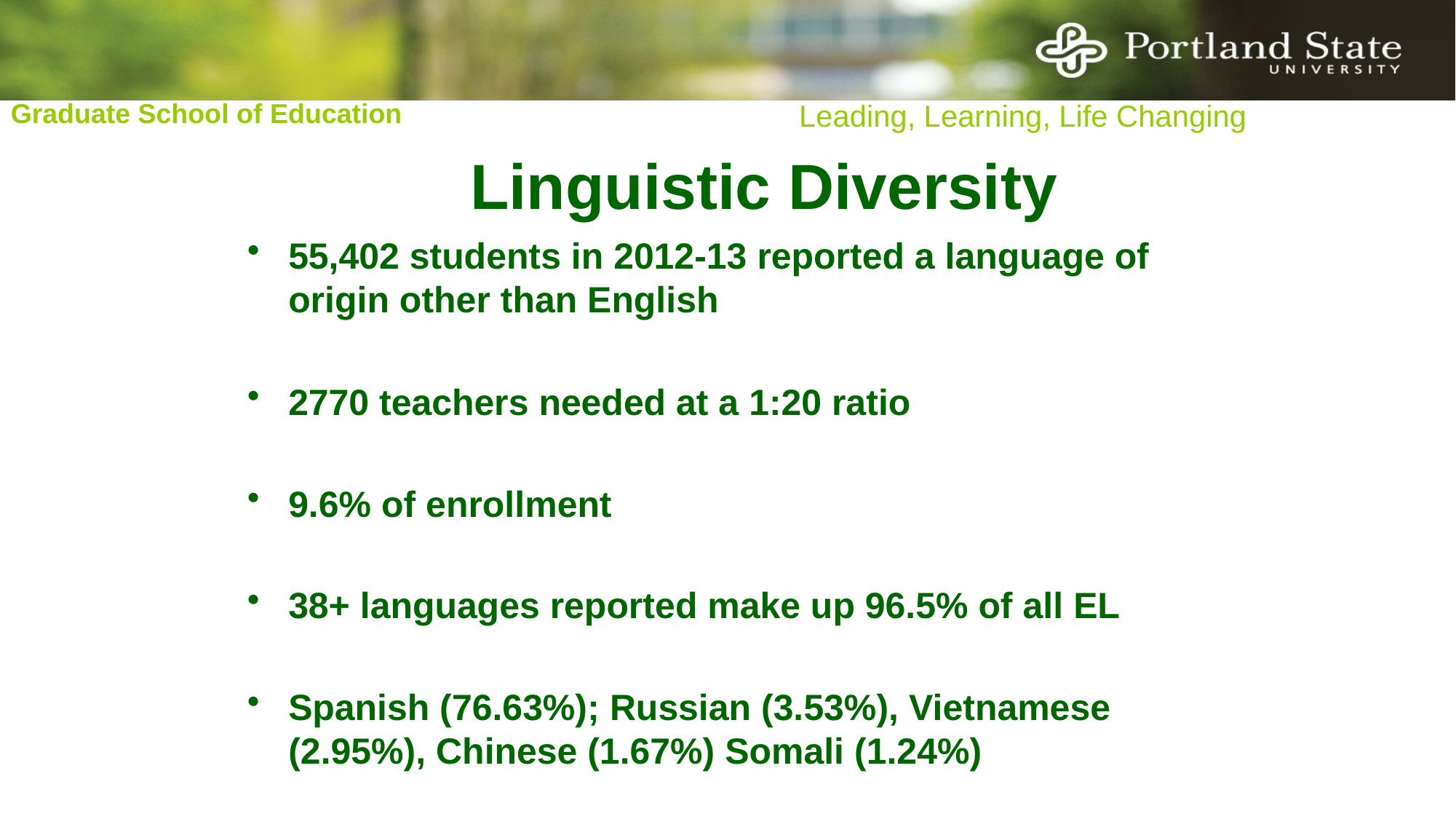

# Linguistic Diversity
55,402 students in 2012-13 reported a language of origin other than English

2770 teachers needed at a 1:20 ratio

9.6% of enrollment

38+ languages reported make up 96.5% of all EL

Spanish (76.63%); Russian (3.53%), Vietnamese (2.95%), Chinese (1.67%) Somali (1.24%)